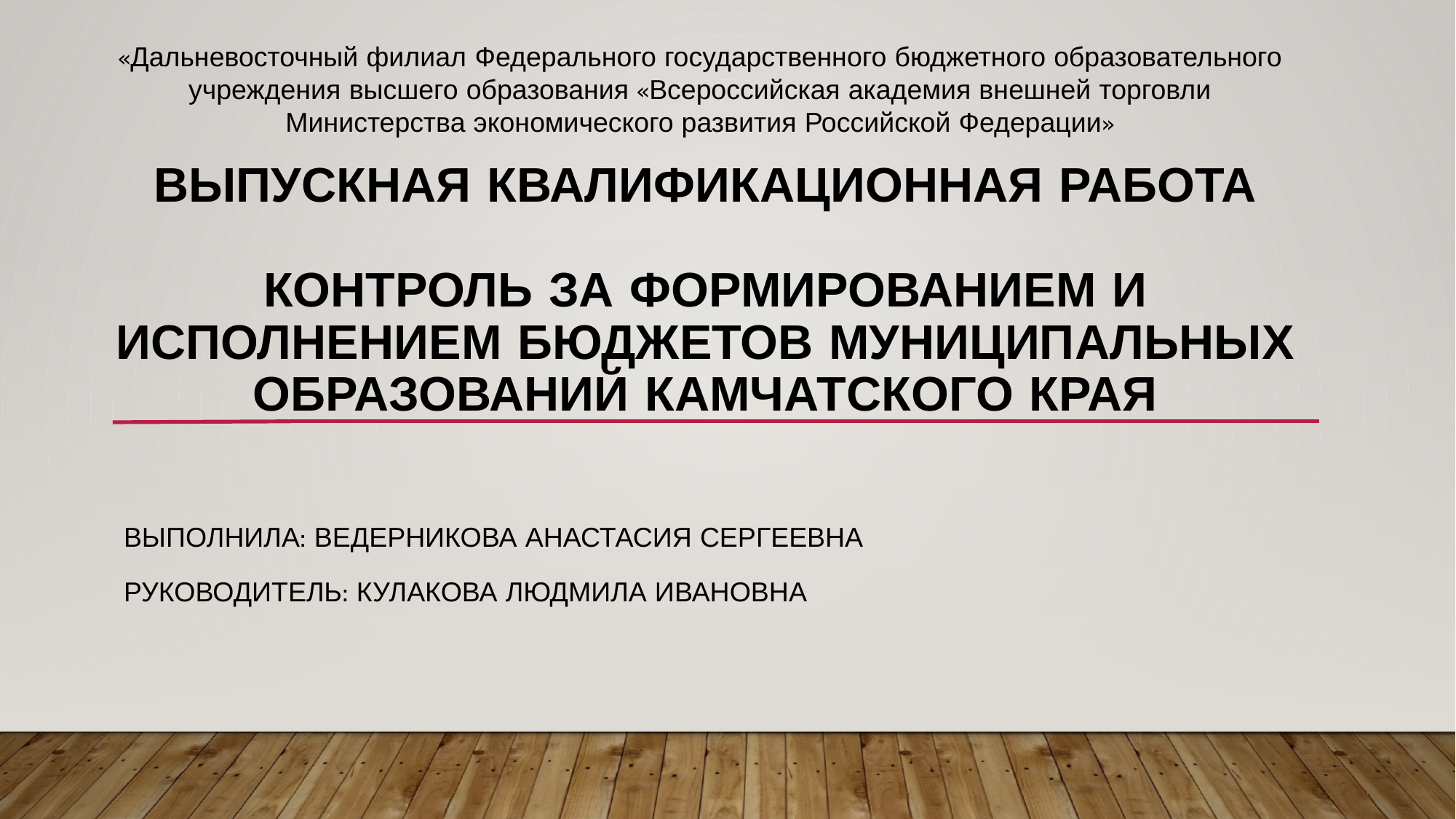

«Дальневосточный филиал Федерального государственного бюджетного образовательного учреждения высшего образования «Всероссийская академия внешней торговли
Министерства экономического развития Российской Федерации»
# Выпускная квалификационная работа Контроль за формированием и исполнением бюджетов муниципальных образований Камчатского края
Выполнила: Ведерникова Анастасия Сергеевна
Руководитель: Кулакова Людмила Ивановна